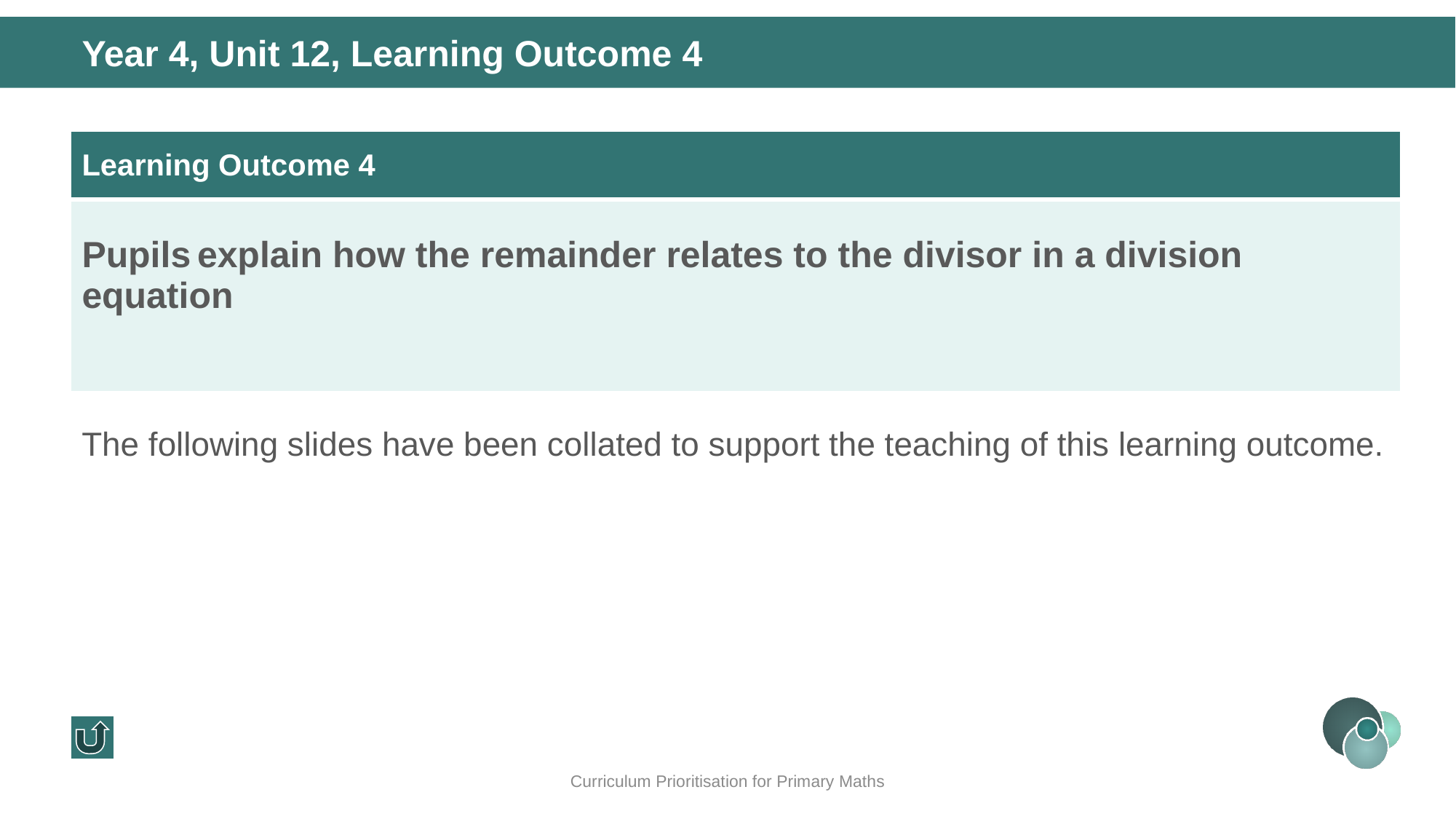

Year 4, Unit 12, Learning Outcome 4
| Learning Outcome 4 |
| --- |
| Pupils explain how the remainder relates to the divisor in a division equation |
The following slides have been collated to support the teaching of this learning outcome.

Curriculum Prioritisation for Primary Maths